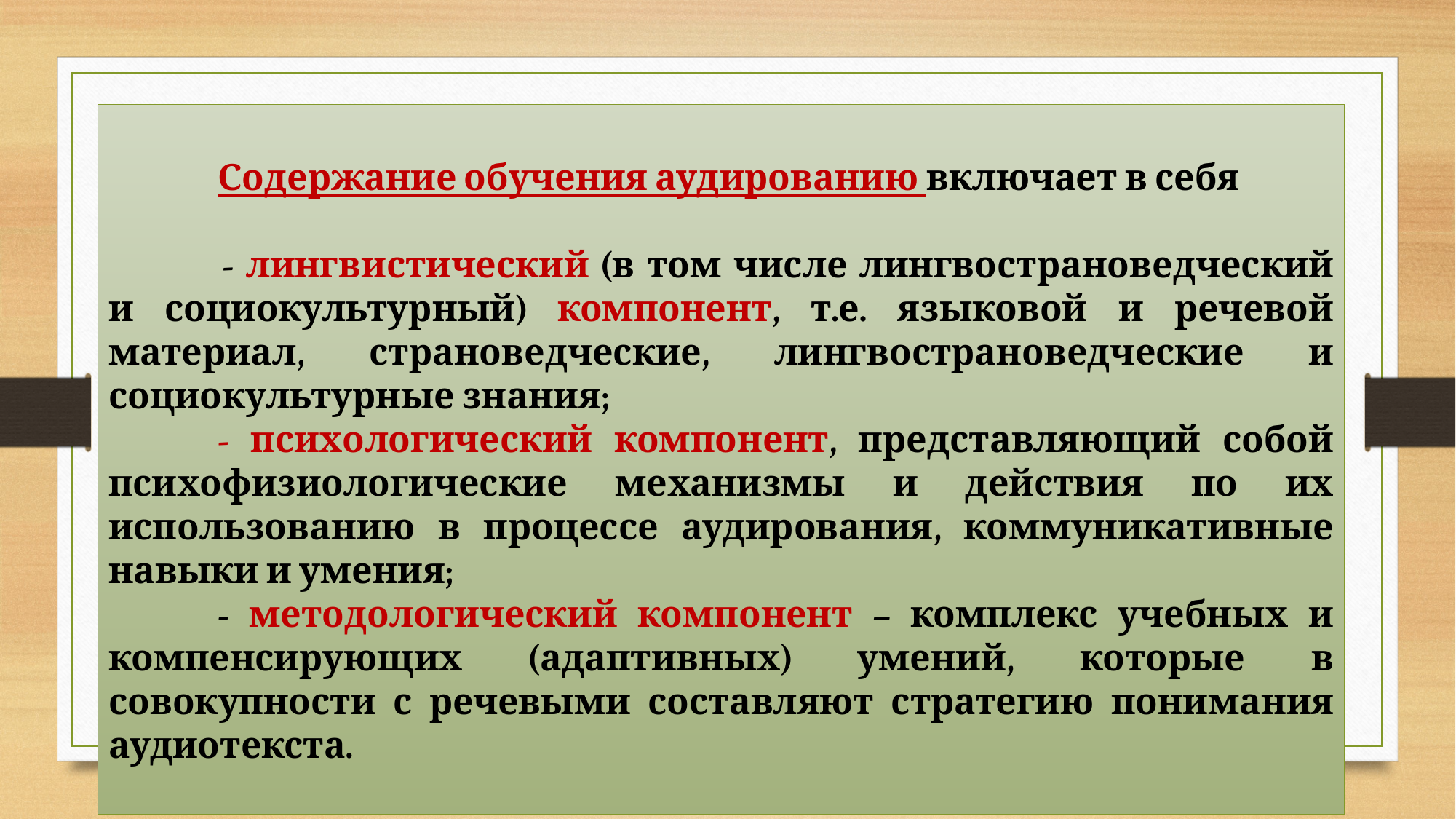

Содержание обучения аудированию включает в себя

 	- лингвистический (в том числе лингвострановедческий и социокультурный) компонент, т.е. языковой и речевой материал, страноведческие, лингвострановедческие и социокультурные знания;
	- психологический компонент, представляющий собой психофизиологические механизмы и действия по их использованию в процессе аудирования, коммуникативные навыки и умения;
	- методологический компонент – комплекс учебных и компенсирующих (адаптивных) умений, которые в совокупности с речевыми составляют стратегию понимания аудиотекста.